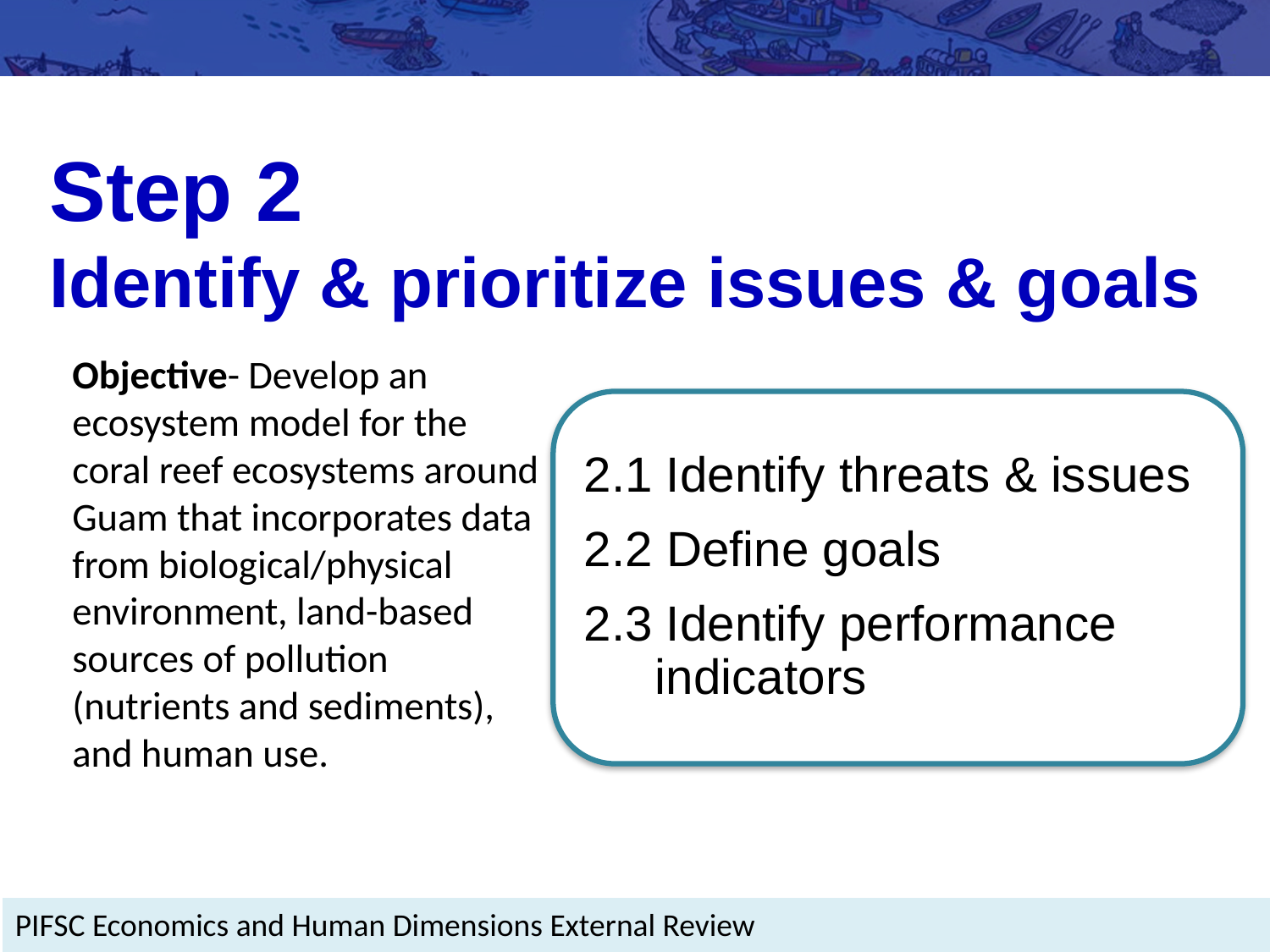

Step 2
Identify & prioritize issues & goals

Objective- Develop an ecosystem model for the coral reef ecosystems around Guam that incorporates data from biological/physical environment, land-based sources of pollution (nutrients and sediments), and human use.

2.1 Identify threats & issues
2.2 Define goals
2.3 Identify performance indicators
PIFSC Economics and Human Dimensions External Review					Aug 2, 2017
8